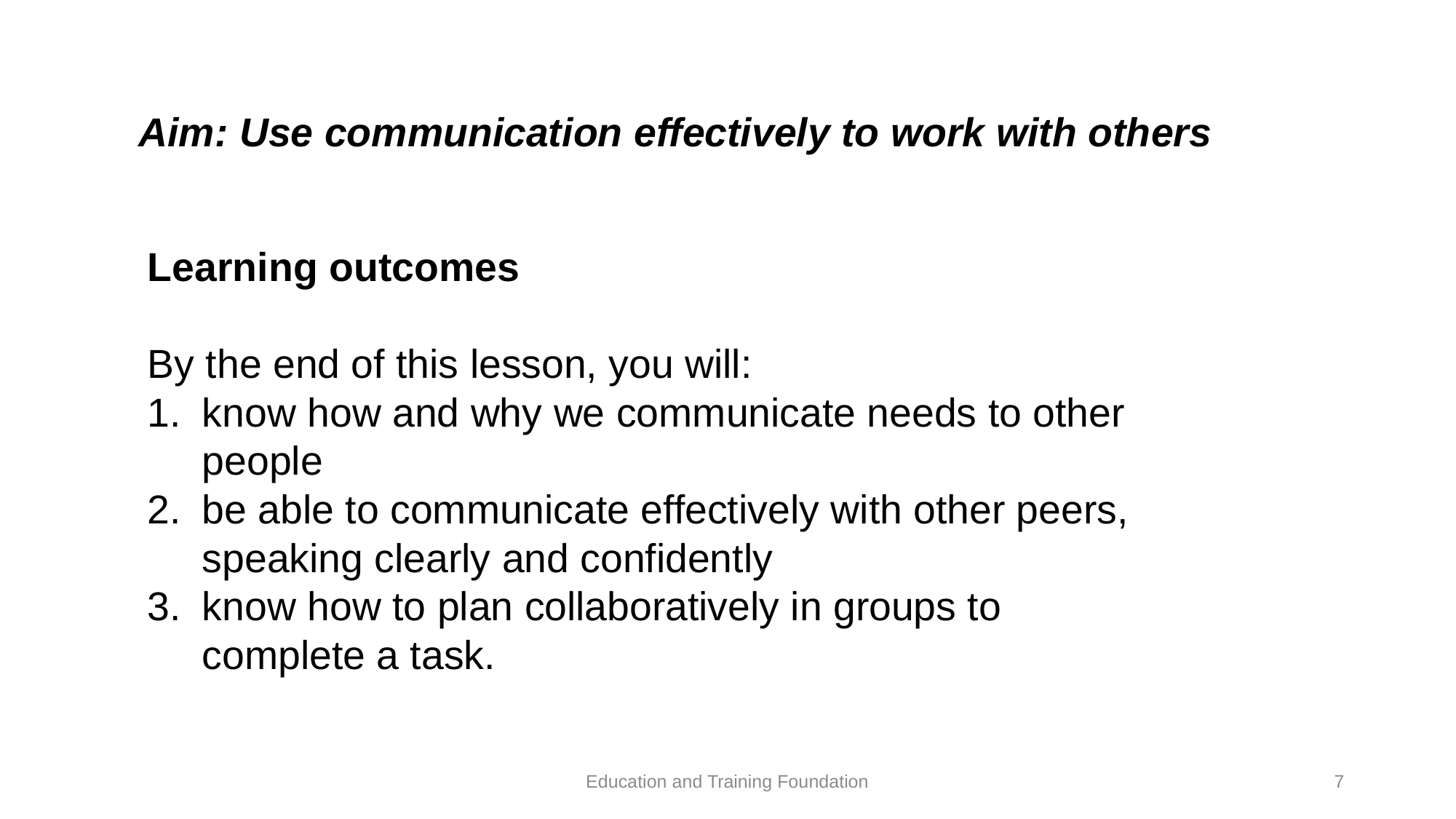

Aim: Use communication effectively to work with others
#
Learning outcomes
 
By the end of this lesson, you will:
know how and why we communicate needs to other people
be able to communicate effectively with other peers, speaking clearly and confidently
know how to plan collaboratively in groups to complete a task.
Education and Training Foundation
7